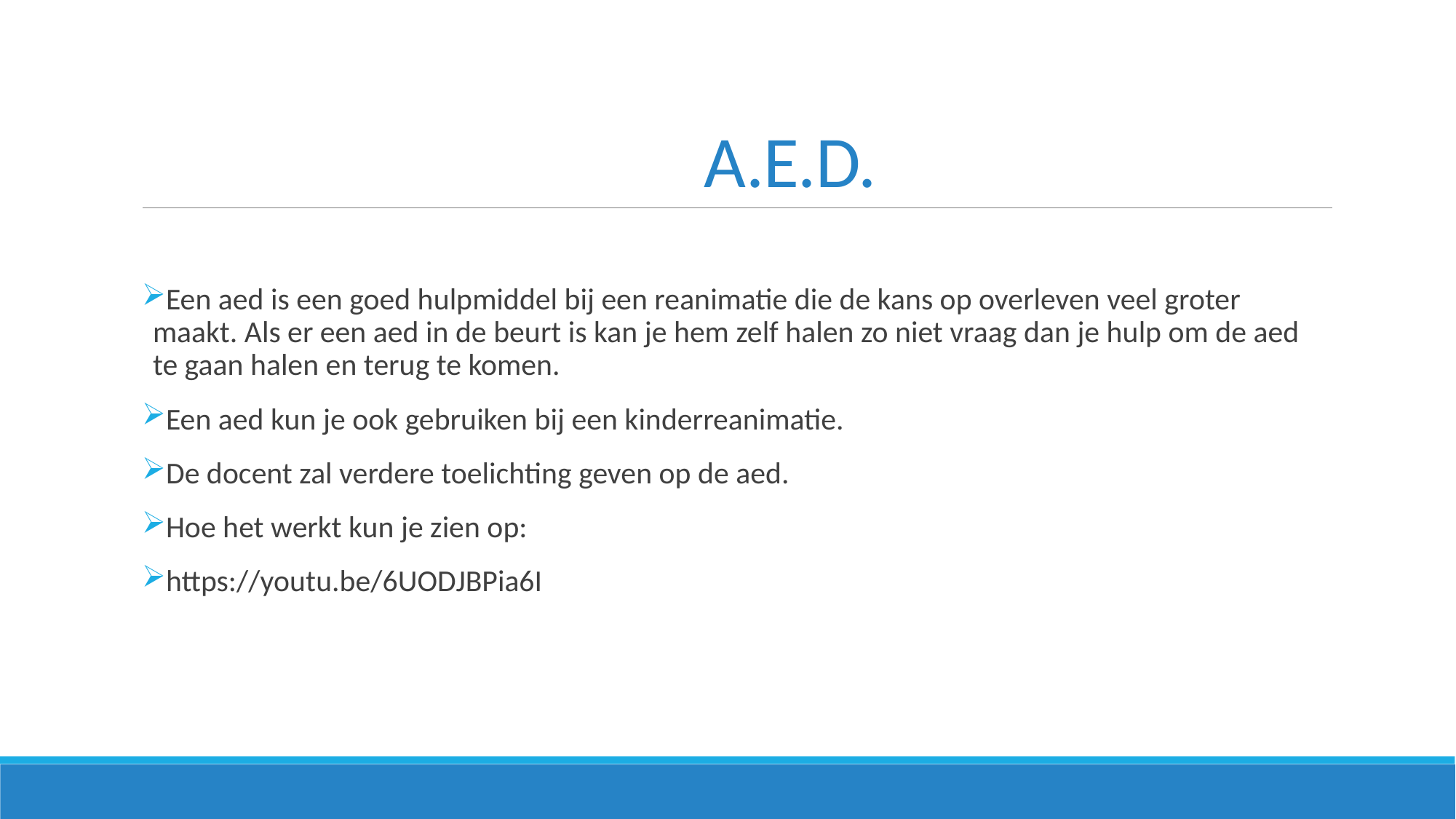

# A.E.D.

Een aed is een goed hulpmiddel bij een reanimatie die de kans op overleven veel groter maakt. Als er een aed in de beurt is kan je hem zelf halen zo niet vraag dan je hulp om de aed te gaan halen en terug te komen.
Een aed kun je ook gebruiken bij een kinderreanimatie.
De docent zal verdere toelichting geven op de aed.
Hoe het werkt kun je zien op:
https://youtu.be/6UODJBPia6I